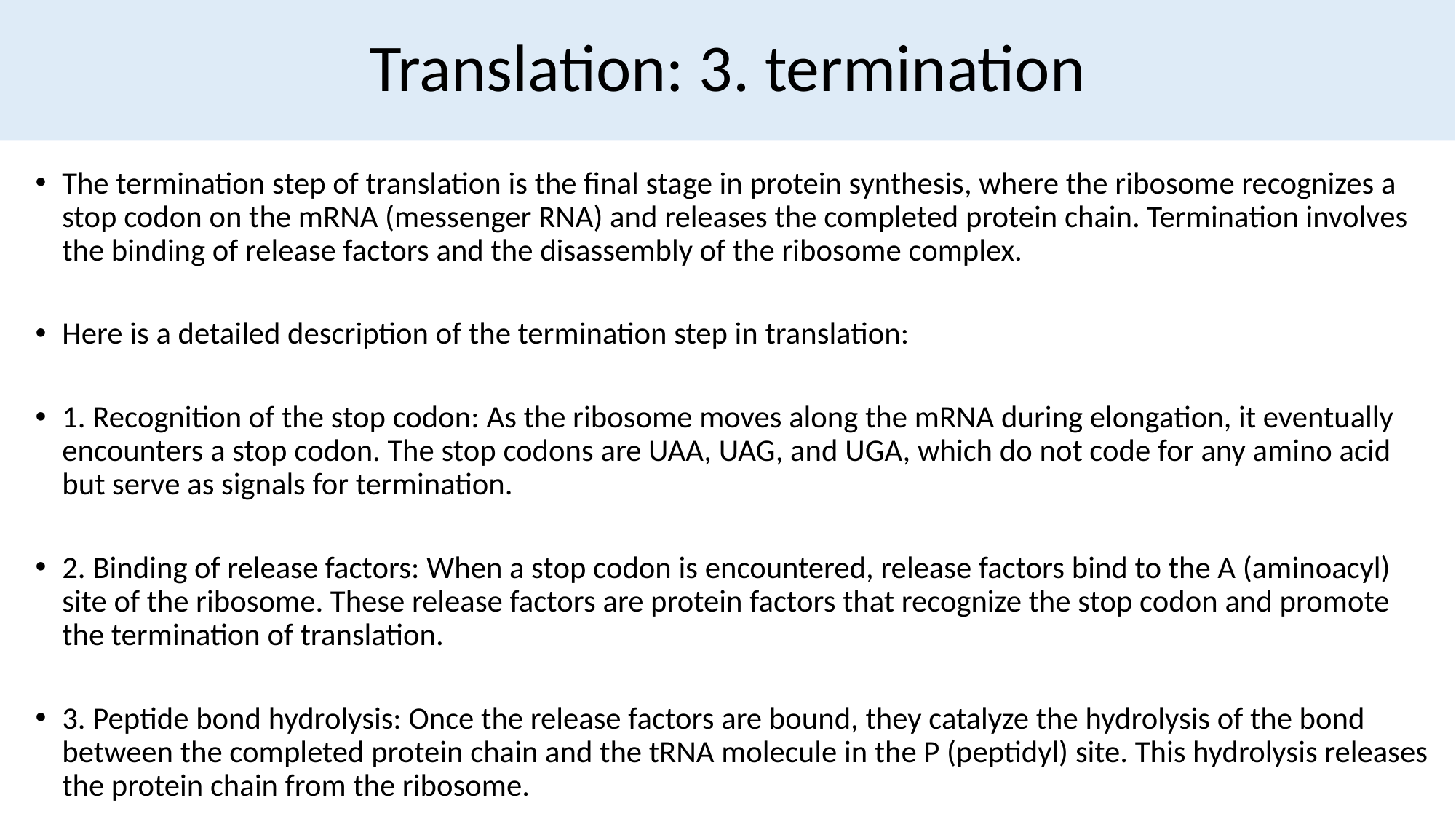

Translation: 3. termination
The termination step of translation is the final stage in protein synthesis, where the ribosome recognizes a stop codon on the mRNA (messenger RNA) and releases the completed protein chain. Termination involves the binding of release factors and the disassembly of the ribosome complex.

Here is a detailed description of the termination step in translation:

1. Recognition of the stop codon: As the ribosome moves along the mRNA during elongation, it eventually encounters a stop codon. The stop codons are UAA, UAG, and UGA, which do not code for any amino acid but serve as signals for termination.

2. Binding of release factors: When a stop codon is encountered, release factors bind to the A (aminoacyl) site of the ribosome. These release factors are protein factors that recognize the stop codon and promote the termination of translation.

3. Peptide bond hydrolysis: Once the release factors are bound, they catalyze the hydrolysis of the bond between the completed protein chain and the tRNA molecule in the P (peptidyl) site. This hydrolysis releases the protein chain from the ribosome.